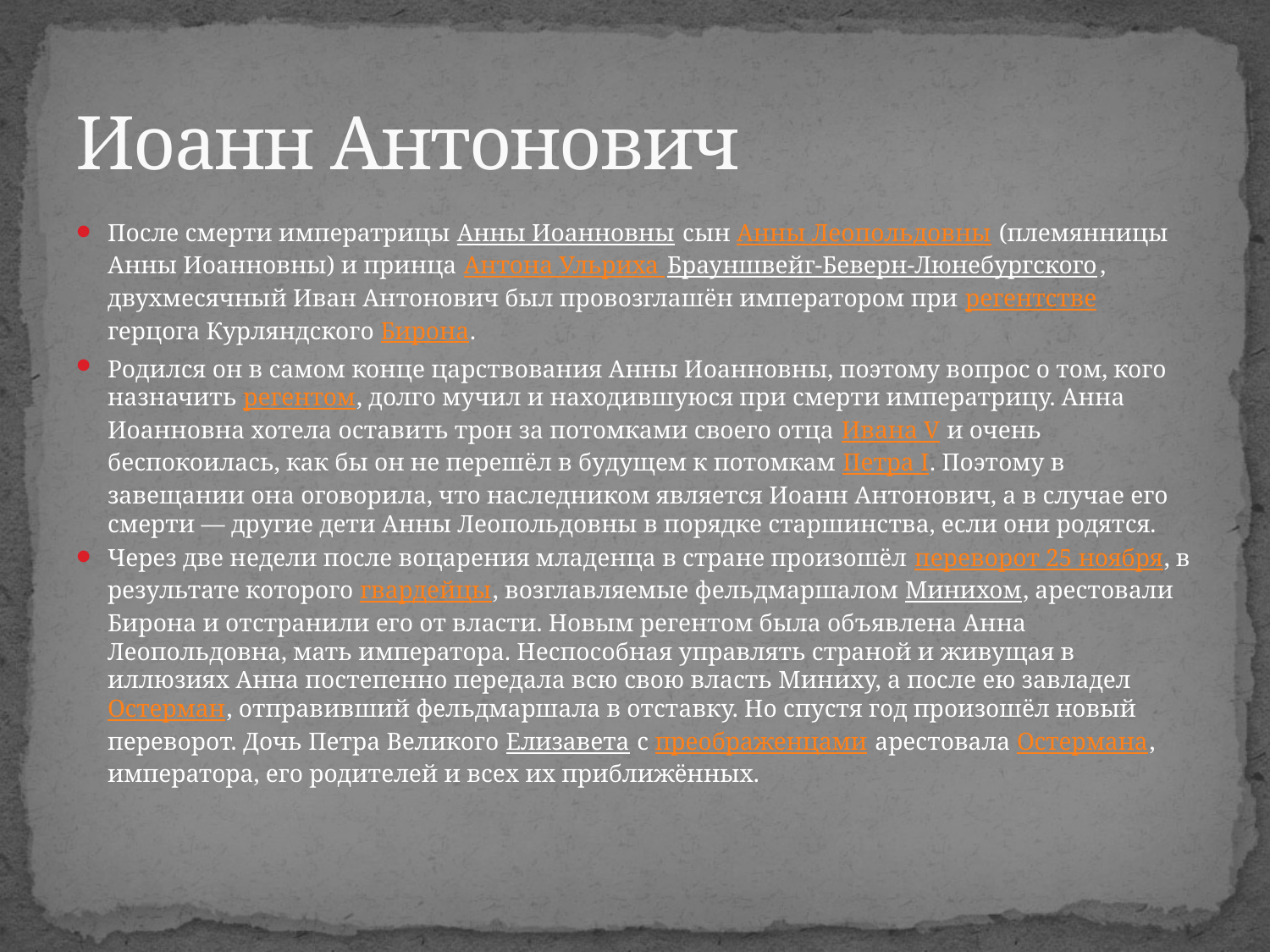

# Иоанн Антонович
После смерти императрицы Анны Иоанновны сын Анны Леопольдовны (племянницы Анны Иоанновны) и принца Антона Ульриха Брауншвейг-Беверн-Люнебургского, двухмесячный Иван Антонович был провозглашён императором при регентстве герцога Курляндского Бирона.
Родился он в самом конце царствования Анны Иоанновны, поэтому вопрос о том, кого назначить регентом, долго мучил и находившуюся при смерти императрицу. Анна Иоанновна хотела оставить трон за потомками своего отца Ивана V и очень беспокоилась, как бы он не перешёл в будущем к потомкам Петра I. Поэтому в завещании она оговорила, что наследником является Иоанн Антонович, а в случае его смерти — другие дети Анны Леопольдовны в порядке старшинства, если они родятся.
Через две недели после воцарения младенца в стране произошёл переворот 25 ноября, в результате которого гвардейцы, возглавляемые фельдмаршалом Минихом, арестовали Бирона и отстранили его от власти. Новым регентом была объявлена Анна Леопольдовна, мать императора. Неспособная управлять страной и живущая в иллюзиях Анна постепенно передала всю свою власть Миниху, а после ею завладел Остерман, отправивший фельдмаршала в отставку. Но спустя год произошёл новый переворот. Дочь Петра Великого Елизавета с преображенцами арестовала Остермана, императора, его родителей и всех их приближённых.